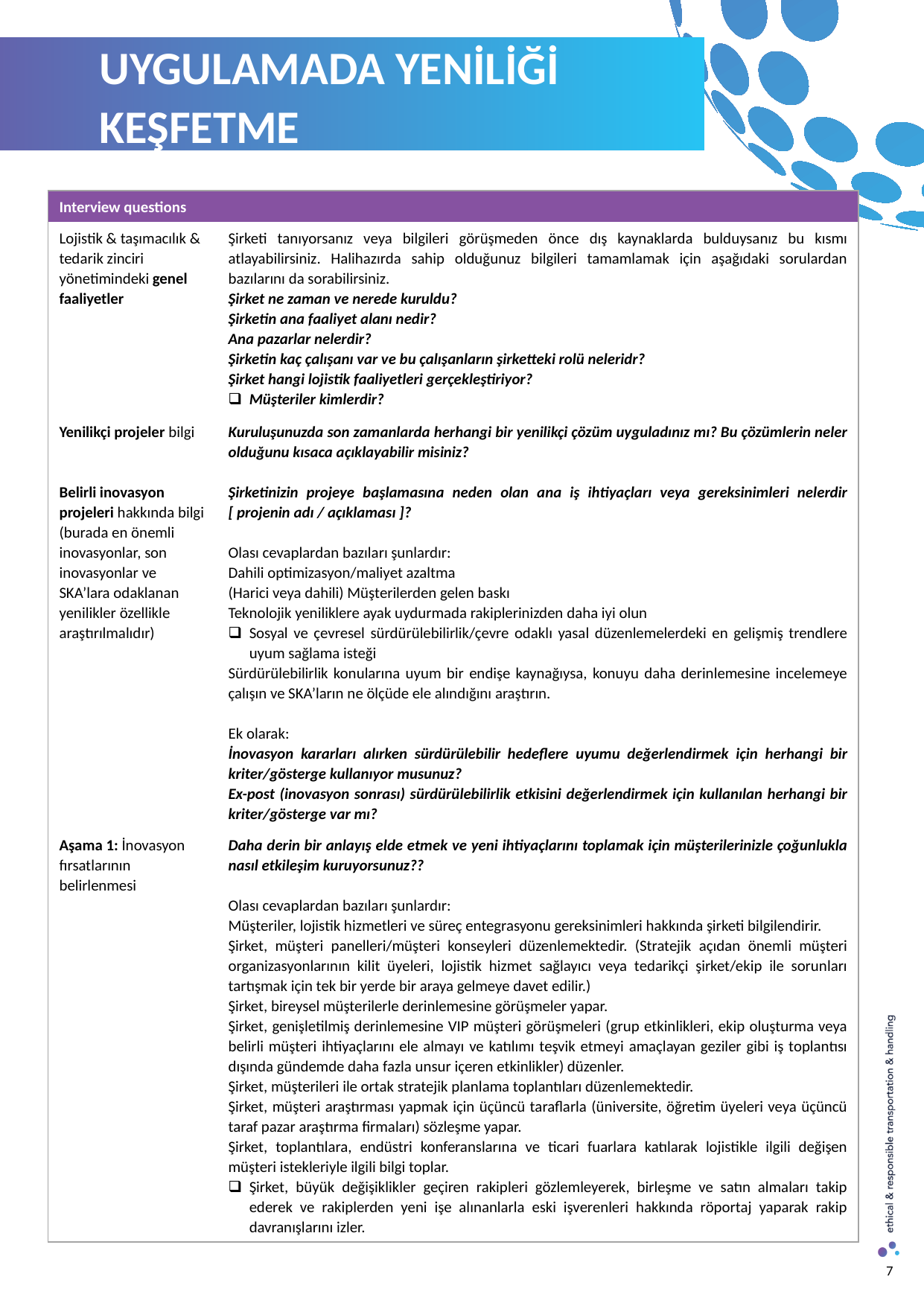

UYGULAMADA YENİLİĞİ KEŞFETME
| Interview questions |  |
| --- | --- |
| Lojistik & taşımacılık & tedarik zinciri yönetimindeki genel faaliyetler | Şirketi tanıyorsanız veya bilgileri görüşmeden önce dış kaynaklarda bulduysanız bu kısmı atlayabilirsiniz. Halihazırda sahip olduğunuz bilgileri tamamlamak için aşağıdaki sorulardan bazılarını da sorabilirsiniz.  Şirket ne zaman ve nerede kuruldu?  Şirketin ana faaliyet alanı nedir?  Ana pazarlar nelerdir?  Şirketin kaç çalışanı var ve bu çalışanların şirketteki rolü neleridr? Şirket hangi lojistik faaliyetleri gerçekleştiriyor?  Müşteriler kimlerdir? |
| Yenilikçi projeler bilgi | Kuruluşunuzda son zamanlarda herhangi bir yenilikçi çözüm uyguladınız mı? Bu çözümlerin neler olduğunu kısaca açıklayabilir misiniz? |
| Belirli inovasyon projeleri hakkında bilgi (burada en önemli inovasyonlar, son inovasyonlar ve SKA’lara odaklanan yenilikler özellikle araştırılmalıdır) | Şirketinizin projeye başlamasına neden olan ana iş ihtiyaçları veya gereksinimleri nelerdir [ projenin adı / açıklaması ]?    Olası cevaplardan bazıları şunlardır:  Dahili optimizasyon/maliyet azaltma  (Harici veya dahili) Müşterilerden gelen baskı  Teknolojik yeniliklere ayak uydurmada rakiplerinizden daha iyi olun  Sosyal ve çevresel sürdürülebilirlik/çevre odaklı yasal düzenlemelerdeki en gelişmiş trendlere uyum sağlama isteği  Sürdürülebilirlik konularına uyum bir endişe kaynağıysa, konuyu daha derinlemesine incelemeye çalışın ve SKA’ların ne ölçüde ele alındığını araştırın.    Ek olarak:  İnovasyon kararları alırken sürdürülebilir hedeflere uyumu değerlendirmek için herhangi bir kriter/gösterge kullanıyor musunuz?   Ex-post (inovasyon sonrası) sürdürülebilirlik etkisini değerlendirmek için kullanılan herhangi bir kriter/gösterge var mı? |
| Aşama 1: İnovasyon fırsatlarının belirlenmesi | Daha derin bir anlayış elde etmek ve yeni ihtiyaçlarını toplamak için müşterilerinizle çoğunlukla nasıl etkileşim kuruyorsunuz??  Olası cevaplardan bazıları şunlardır:  Müşteriler, lojistik hizmetleri ve süreç entegrasyonu gereksinimleri hakkında şirketi bilgilendirir.  Şirket, müşteri panelleri/müşteri konseyleri düzenlemektedir. (Stratejik açıdan önemli müşteri organizasyonlarının kilit üyeleri, lojistik hizmet sağlayıcı veya tedarikçi şirket/ekip ile sorunları tartışmak için tek bir yerde bir araya gelmeye davet edilir.)  Şirket, bireysel müşterilerle derinlemesine görüşmeler yapar.  Şirket, genişletilmiş derinlemesine VIP müşteri görüşmeleri (grup etkinlikleri, ekip oluşturma veya belirli müşteri ihtiyaçlarını ele almayı ve katılımı teşvik etmeyi amaçlayan geziler gibi iş toplantısı dışında gündemde daha fazla unsur içeren etkinlikler) düzenler.  Şirket, müşterileri ile ortak stratejik planlama toplantıları düzenlemektedir.  Şirket, müşteri araştırması yapmak için üçüncü taraflarla (üniversite, öğretim üyeleri veya üçüncü taraf pazar araştırma firmaları) sözleşme yapar.  Şirket, toplantılara, endüstri konferanslarına ve ticari fuarlara katılarak lojistikle ilgili değişen müşteri istekleriyle ilgili bilgi toplar.  Şirket, büyük değişiklikler geçiren rakipleri gözlemleyerek, birleşme ve satın almaları takip ederek ve rakiplerden yeni işe alınanlarla eski işverenleri hakkında röportaj yaparak rakip davranışlarını izler. |
7